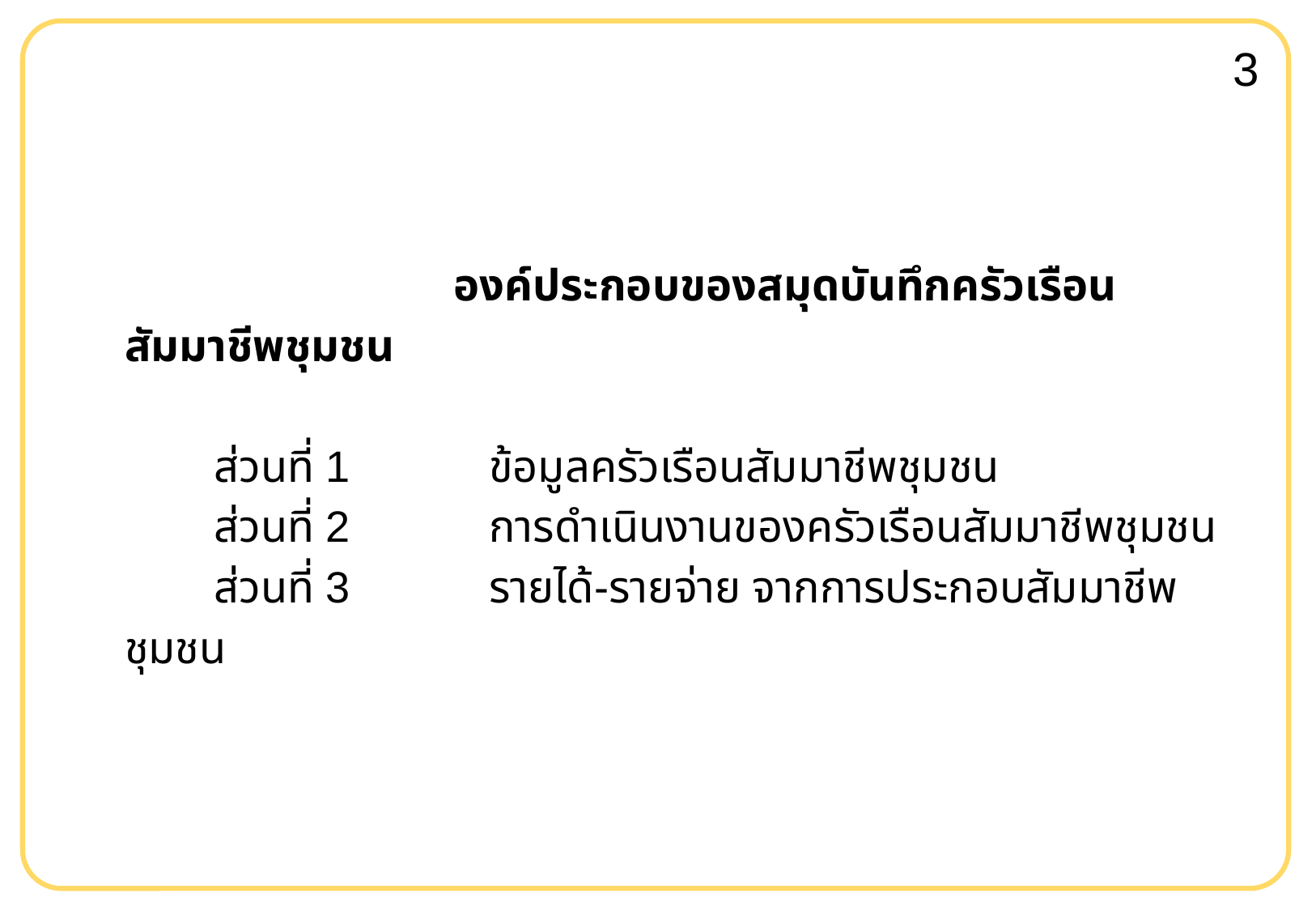

3
                             องค์ประกอบของสมุดบันทึกครัวเรือนสัมมาชีพชุมชน

	ส่วนที่ 1		ข้อมูลครัวเรือนสัมมาชีพชุมชน
	ส่วนที่ 2		การดำเนินงานของครัวเรือนสัมมาชีพชุมชน
	ส่วนที่ 3		รายได้-รายจ่าย จากการประกอบสัมมาชีพชุมชน